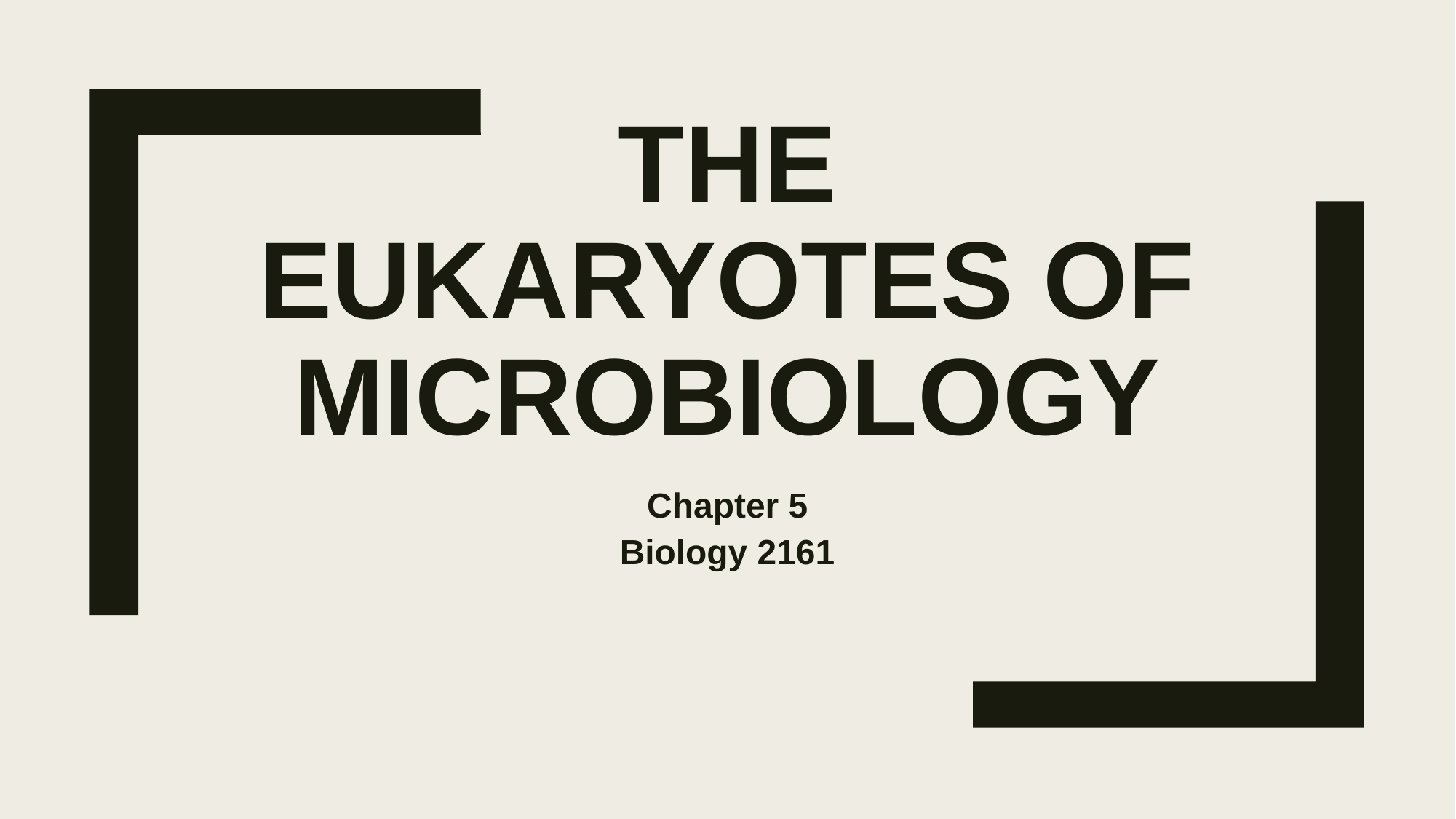

# The Eukaryotes of Microbiology
Chapter 5
Biology 2161